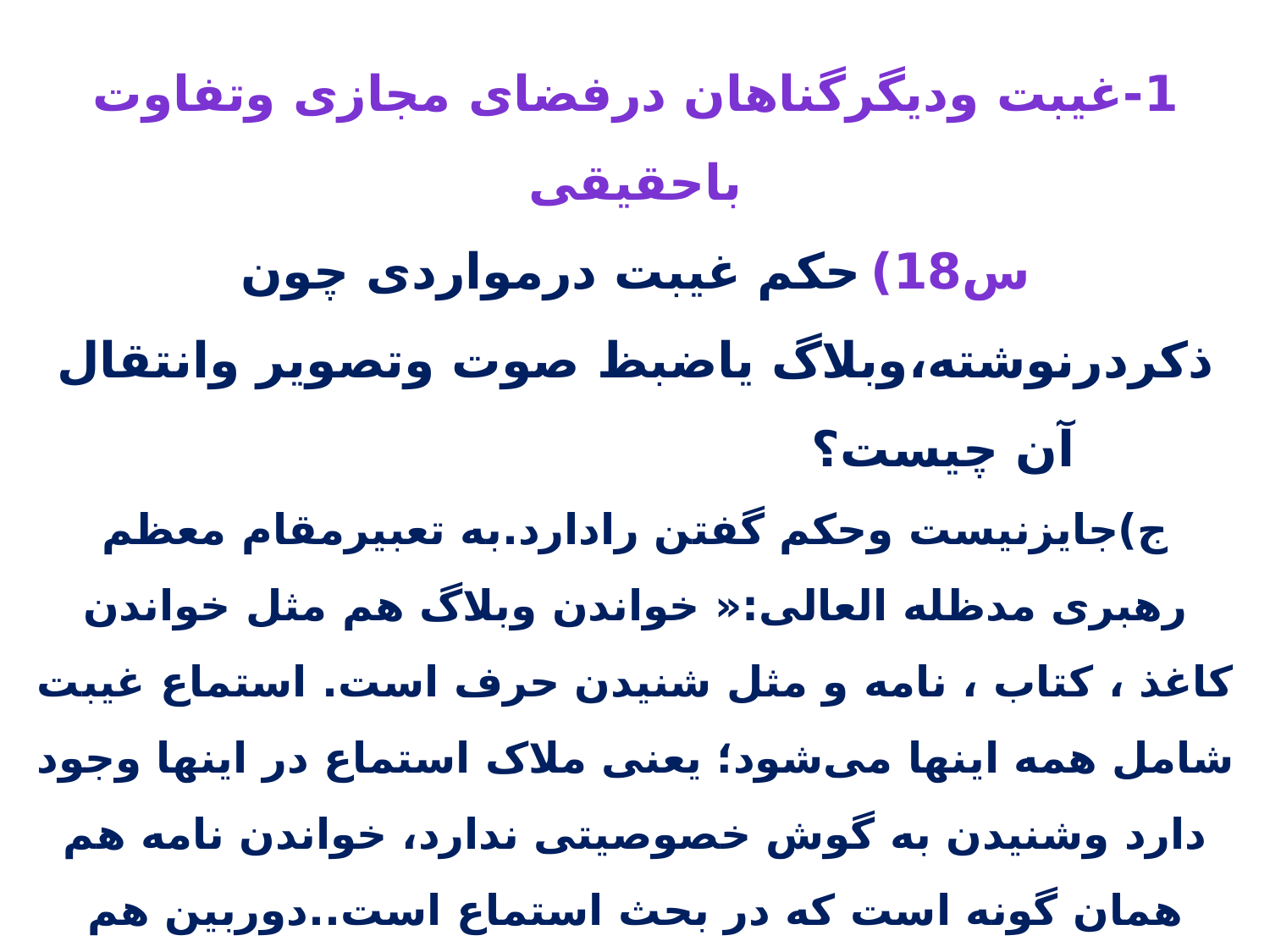

1-غیبت ودیگرگناهان درفضای مجازی وتفاوت باحقیقی
س18) حکم غیبت درمواردی چون ذکردرنوشته،وبلاگ یاضبظ صوت وتصویر وانتقال آن چیست؟
ج)جایزنیست وحکم گفتن رادارد.به تعبیرمقام معظم رهبری مدظله العالی:« خواندن وبلاگ هم مثل خواندن کاغذ ، کتاب ، نامه و مثل شنیدن حرف است. استماع غیبت شامل همه‌ اینها می‌شود؛ یعنى ملاک استماع در اینها وجود دارد وشنیدن به گوش خصوصیتى ندارد، خواندن نامه هم همان گونه است که در بحث استماع است..دوربین هم همین جوراست یعنی اگر خطای کسی را با دوربین ثبت کردودرمعرض دیددیگران قرارداد،همان حکم رادارد.
(استفاده ازدرس خارج فقه مقام معظم رهبری)